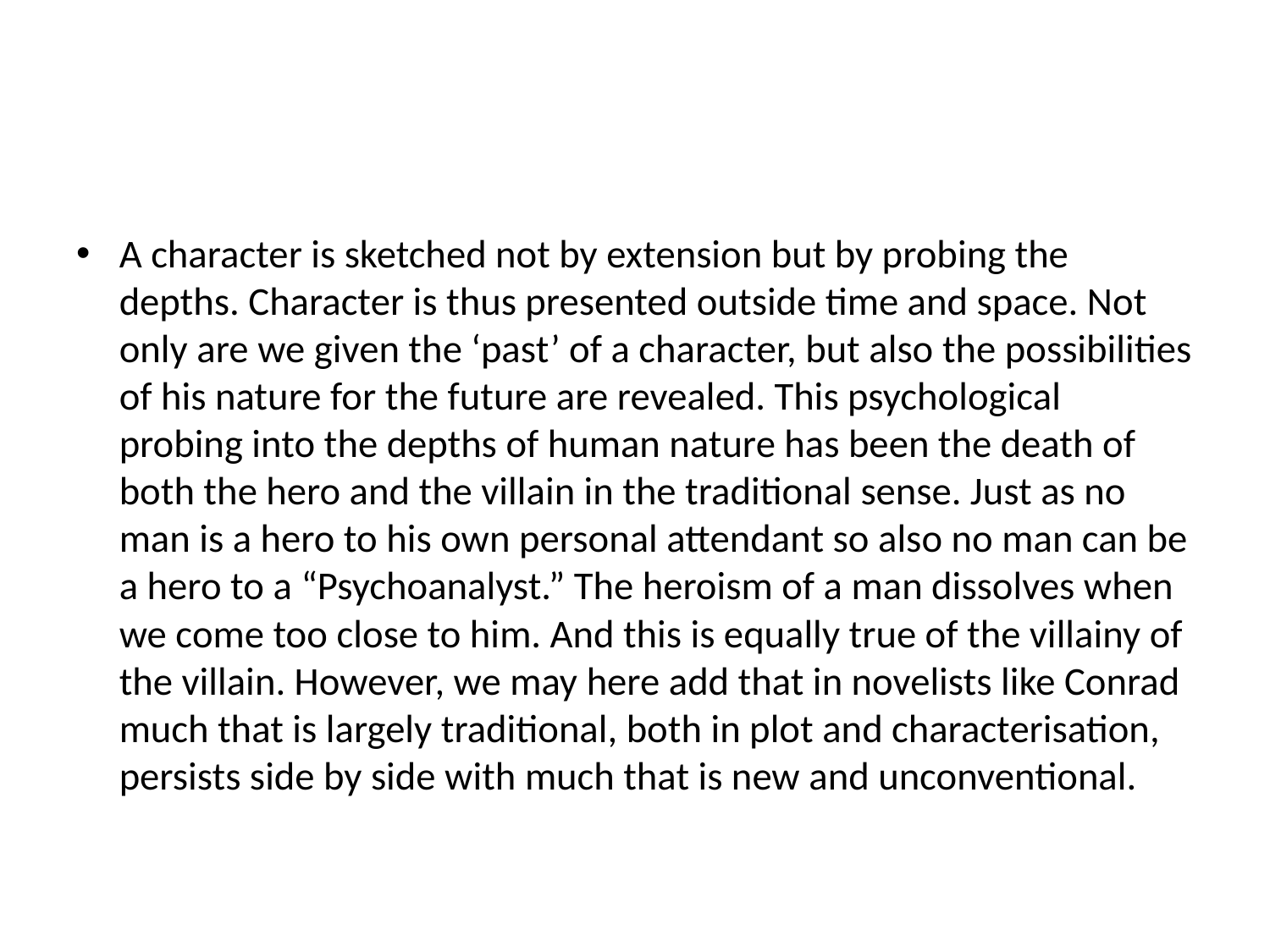

#
A character is sketched not by extension but by probing the depths. Character is thus presented outside time and space. Not only are we given the ‘past’ of a character, but also the possibilities of his nature for the future are revealed. This psychological probing into the depths of human nature has been the death of both the hero and the villain in the traditional sense. Just as no man is a hero to his own personal attendant so also no man can be a hero to a “Psychoanalyst.” The heroism of a man dissolves when we come too close to him. And this is equally true of the villainy of the villain. However, we may here add that in novelists like Conrad much that is largely traditional, both in plot and characterisation, persists side by side with much that is new and unconventional.